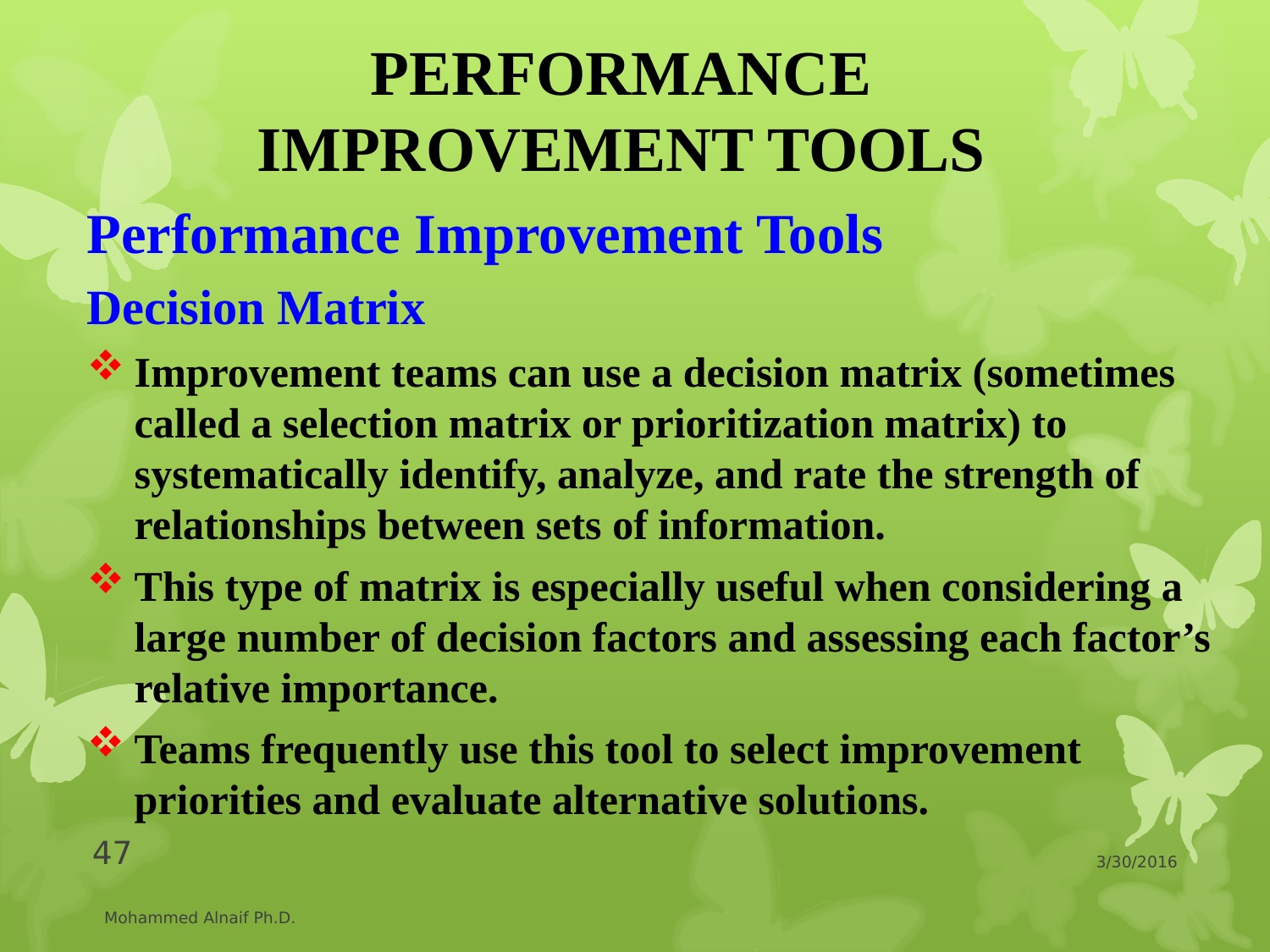

# PERFORMANCE IMPROVEMENT TOOLS
Performance Improvement Tools
Decision Matrix
Improvement teams can use a decision matrix (sometimes called a selection matrix or prioritization matrix) to systematically identify, analyze, and rate the strength of relationships between sets of information.
This type of matrix is especially useful when considering a large number of decision factors and assessing each factor’s relative importance.
Teams frequently use this tool to select improvement priorities and evaluate alternative solutions.

47
3/30/2016
Mohammed Alnaif Ph.D.